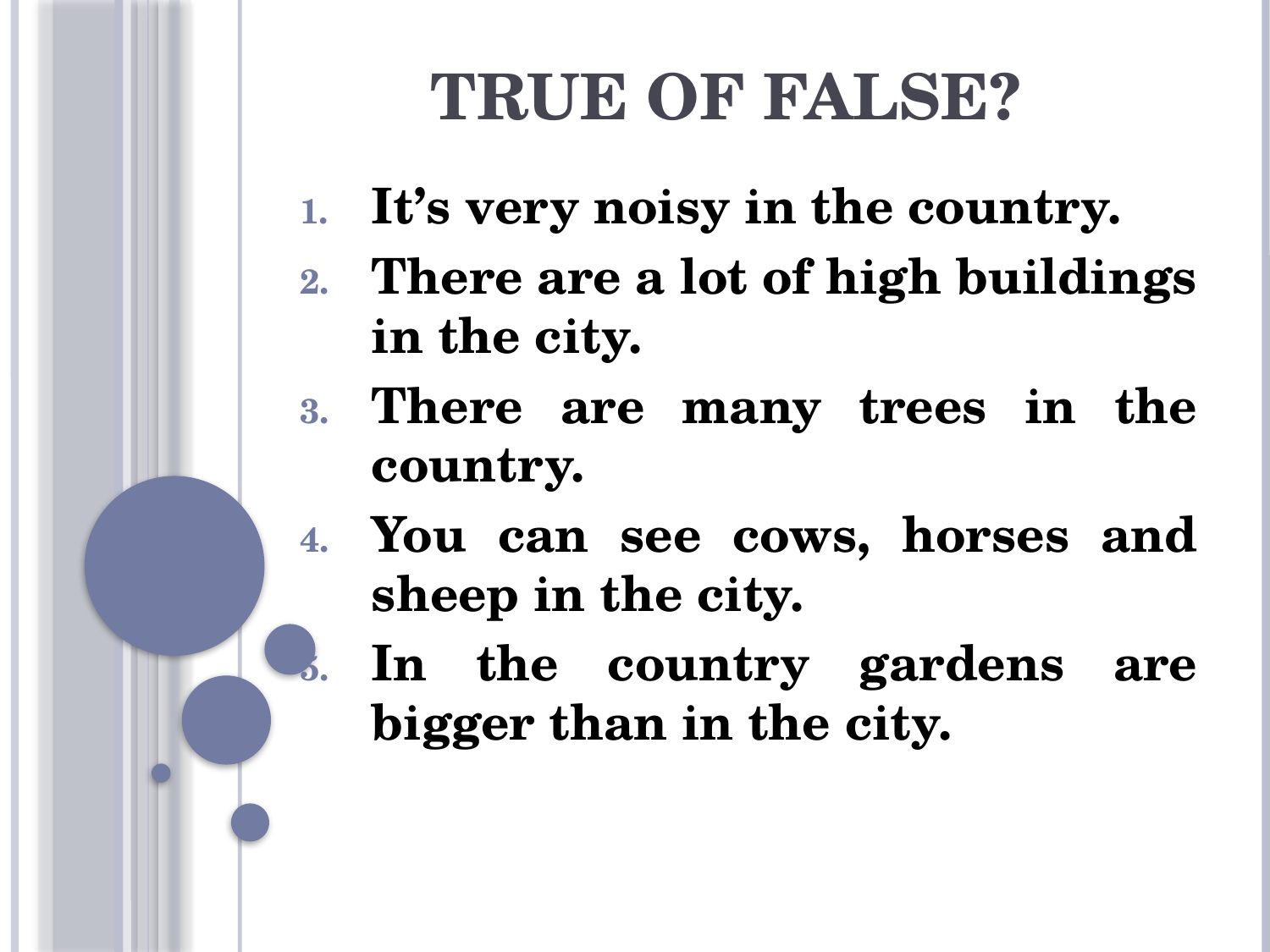

# True of False?
It’s very noisy in the country.
There are a lot of high buildings in the city.
There are many trees in the country.
You can see cows, horses and sheep in the city.
In the country gardens are bigger than in the city.